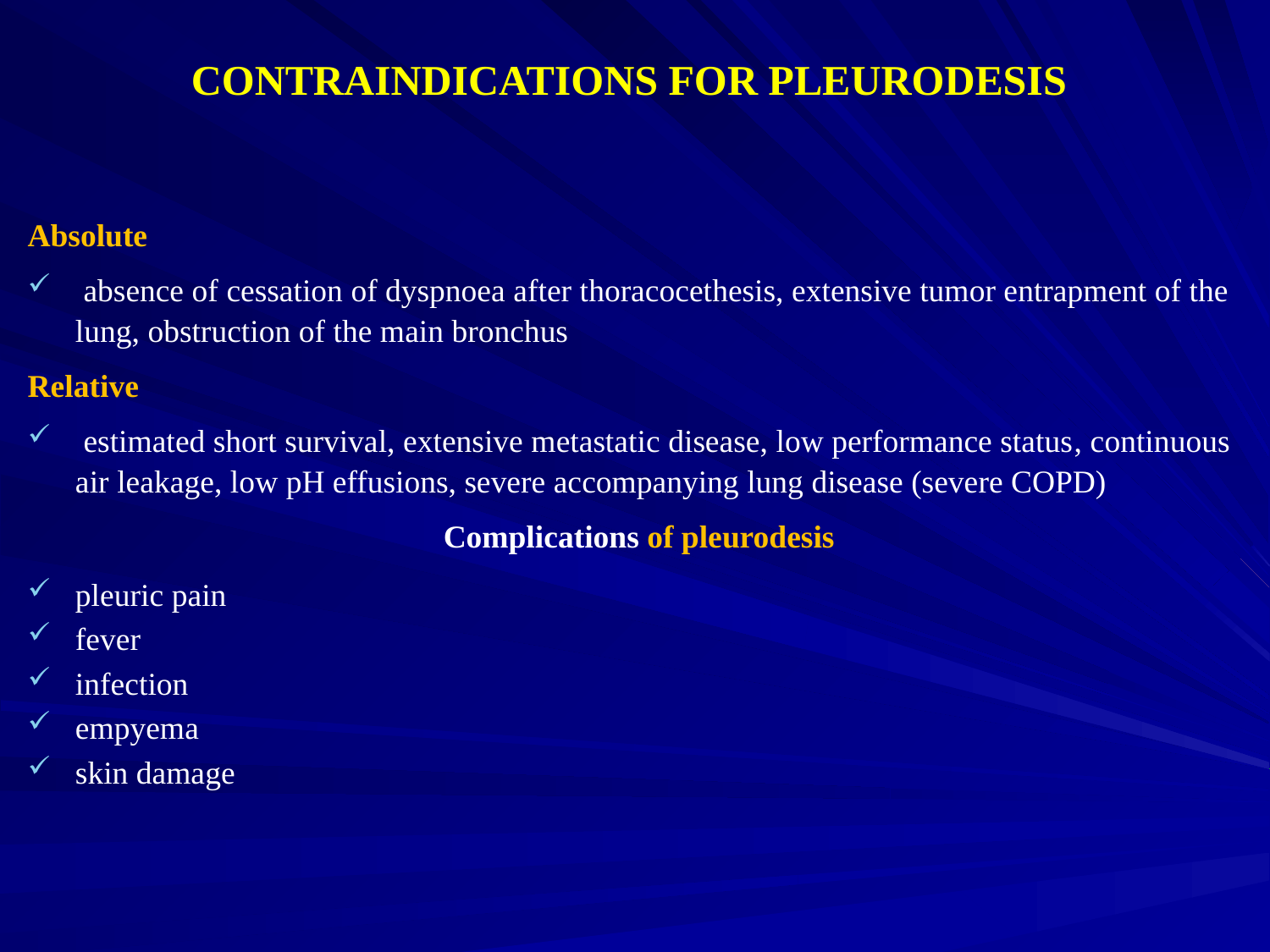

CONTRAINDICATIONS FOR PLEURODESIS
Absolute
 absence of cessation of dyspnoea after thoracocethesis, extensive tumor entrapment of the lung, obstruction of the main bronchus
Relative
 estimated short survival, extensive metastatic disease, low performance status, continuous air leakage, low pH effusions, severe accompanying lung disease (severe COPD)
 Complications of pleurodesis
pleuric pain
fever
infection
empyema
skin damage